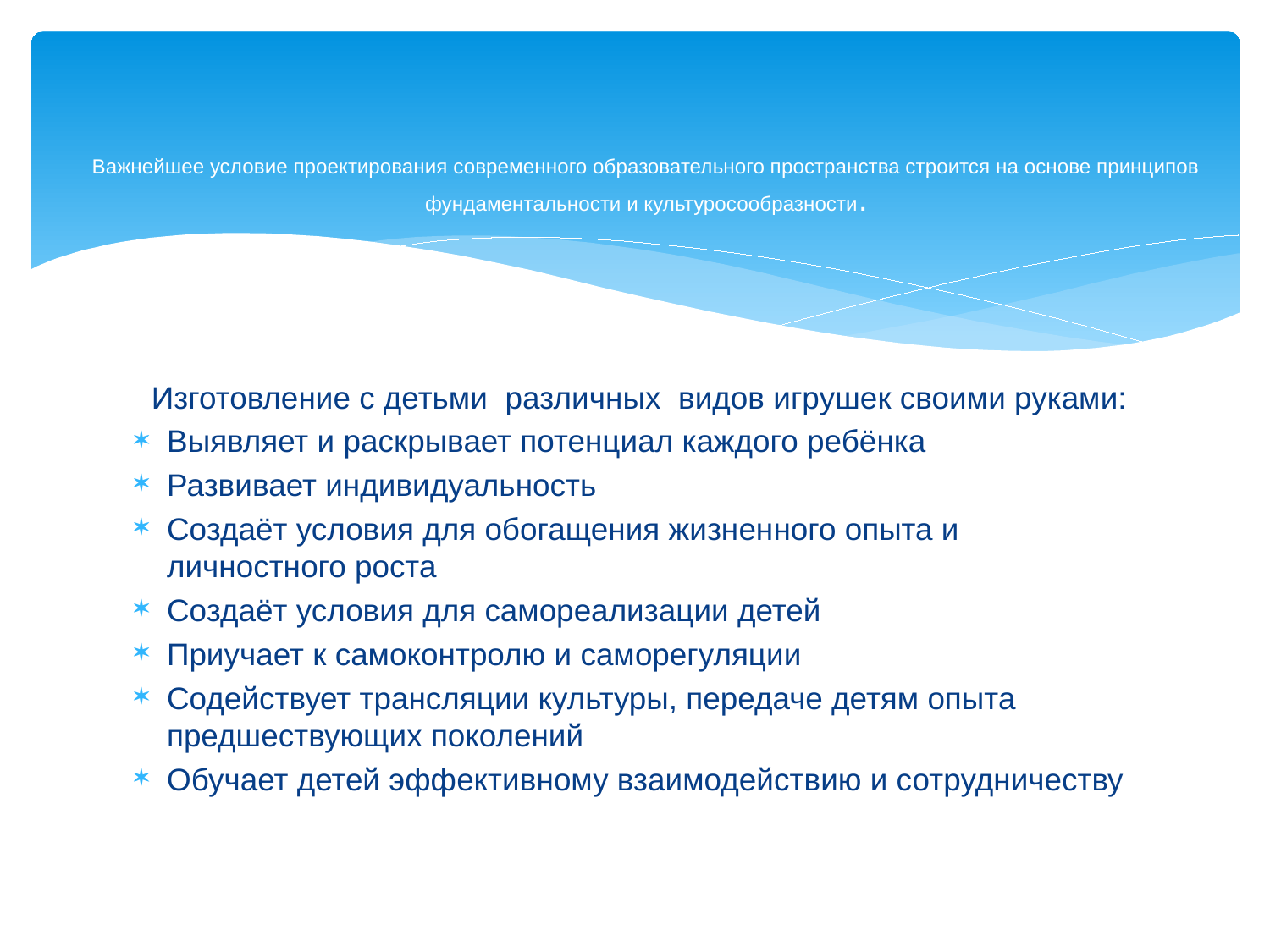

# Важнейшее условие проектирования современного образовательного пространства строится на основе принципов фундаментальности и культуросообразности.
 Изготовление с детьми  различных  видов игрушек своими руками:
Выявляет и раскрывает потенциал каждого ребёнка
Развивает индивидуальность
Создаёт условия для обогащения жизненного опыта и личностного роста
Создаёт условия для самореализации детей
Приучает к самоконтролю и саморегуляции
Содействует трансляции культуры, передаче детям опыта предшествующих поколений
Обучает детей эффективному взаимодействию и сотрудничеству